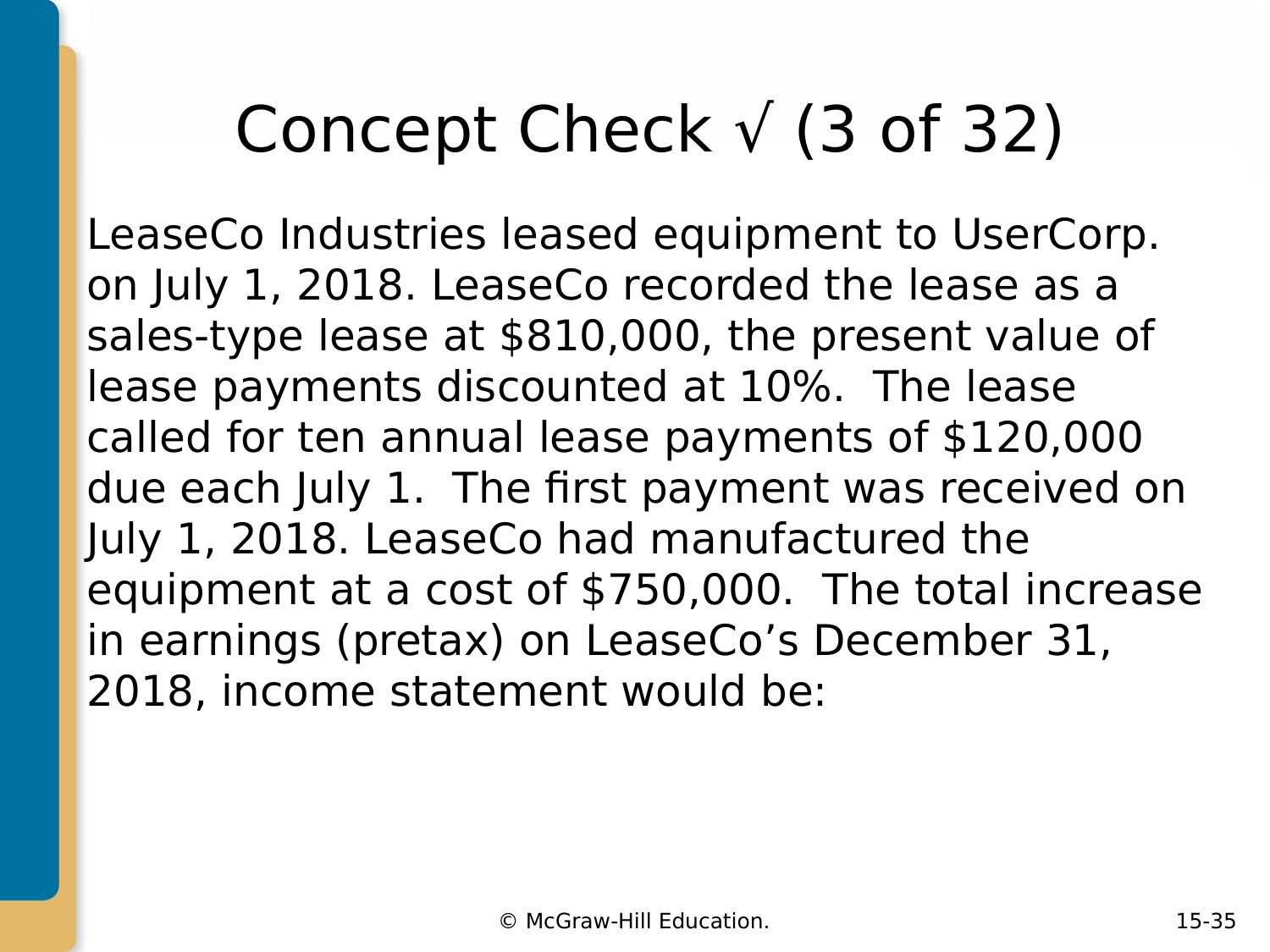

# Concept Check √ (3 of 32)
LeaseCo Industries leased equipment to UserCorp. on July 1, 2018. LeaseCo recorded the lease as a sales-type lease at $810,000, the present value of lease payments discounted at 10%.  The lease called for ten annual lease payments of $120,000 due each July 1.  The first payment was received on July 1, 2018. LeaseCo had manufactured the equipment at a cost of $750,000.  The total increase in earnings (pretax) on LeaseCo’s December 31, 2018, income statement would be: